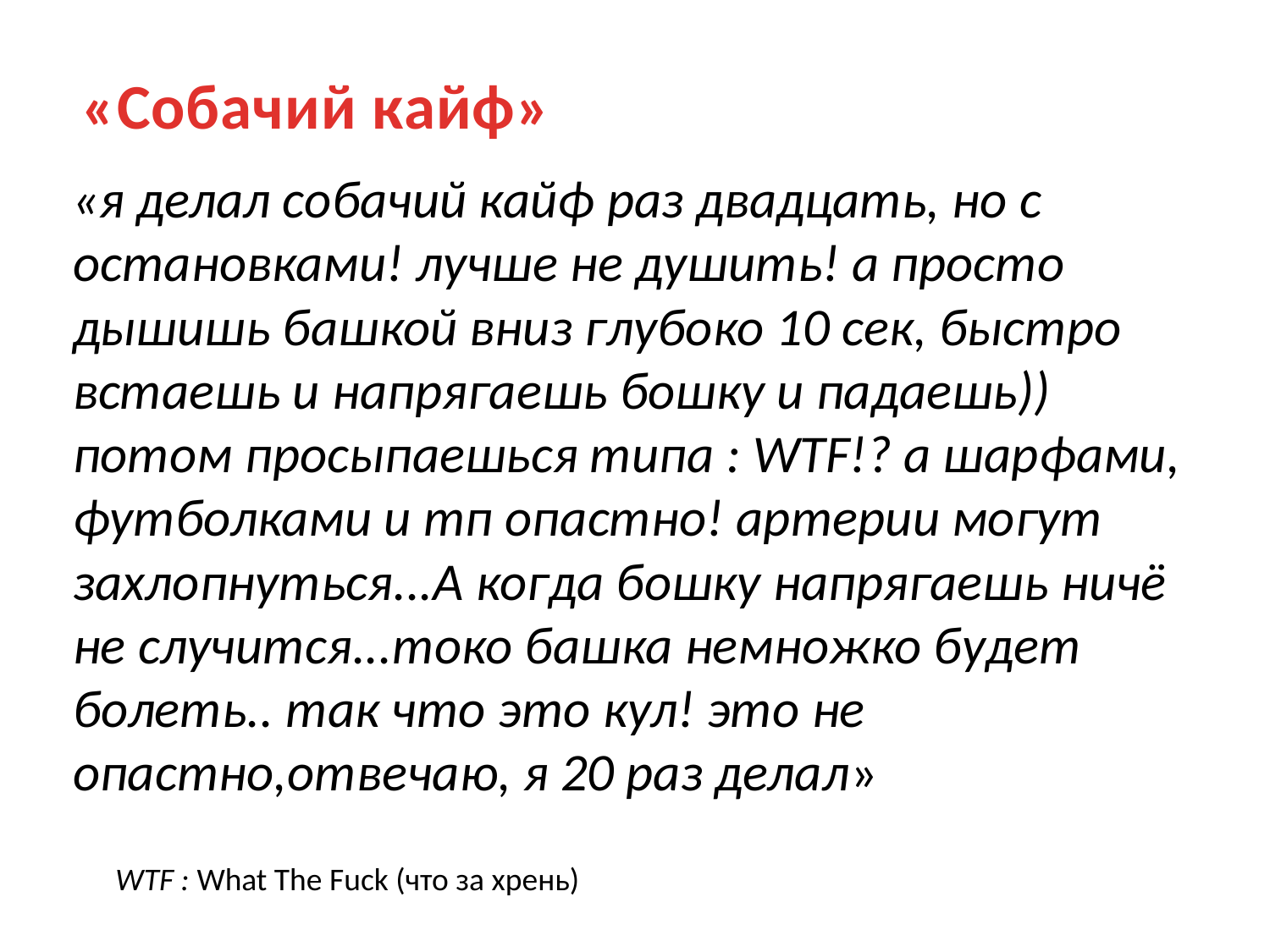

«Собачий кайф»
«я делал собачий кайф раз двадцать, но с остановками! лучше не душить! а просто дышишь башкой вниз глубоко 10 сек, быстро встаешь и напрягаешь бошку и падаешь)) потом просыпаешься типа : WTF!? а шарфами, футболками и тп опастно! артерии могут захлопнуться...А когда бошку напрягаешь ничё не случится...токо башка немножко будет болеть.. так что это кул! это не опастно,отвечаю, я 20 раз делал»
WTF : What The Fuck (что за хрень)